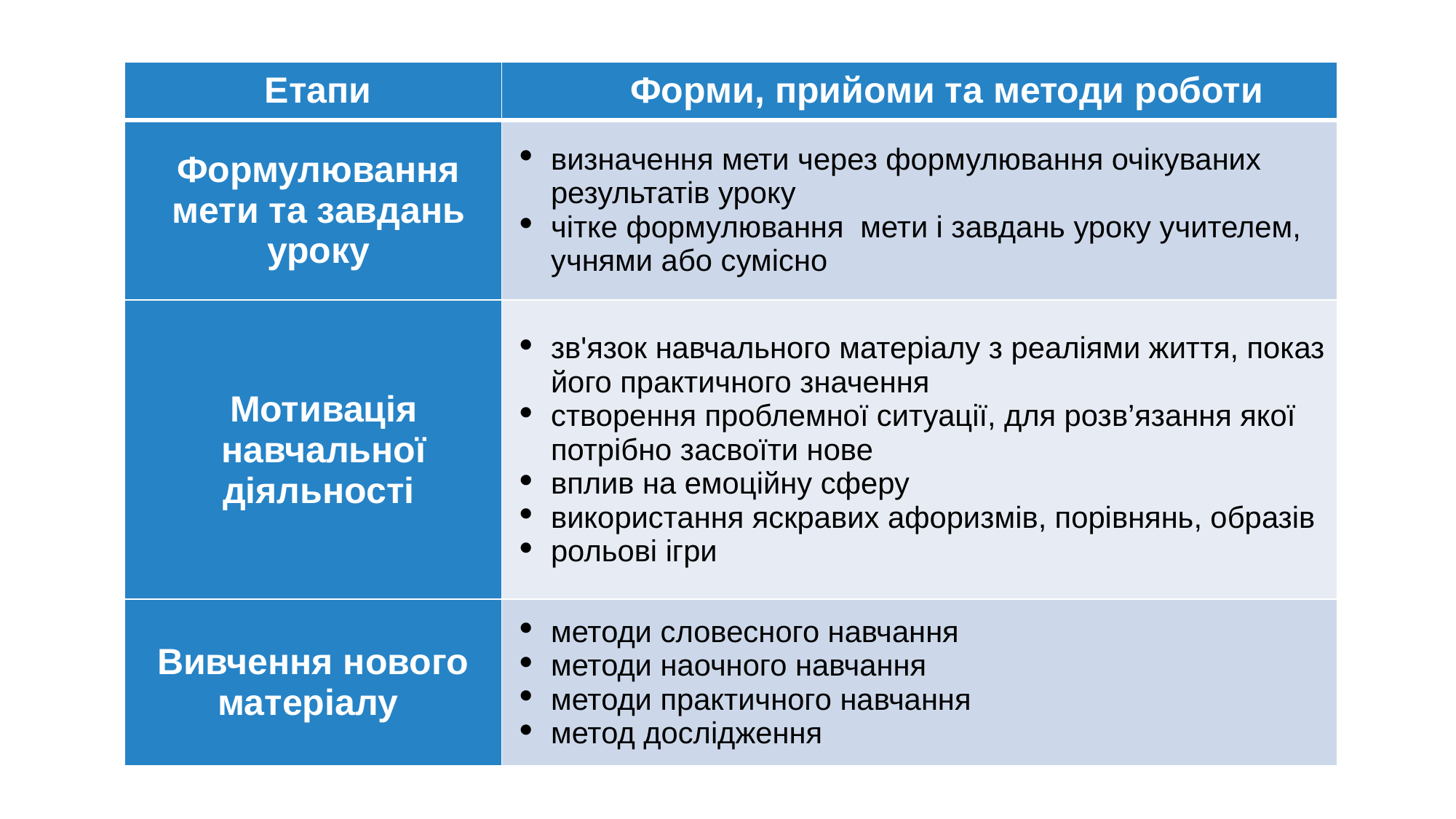

| Етапи | Форми, прийоми та методи роботи |
| --- | --- |
| Формулювання мети та завдань уроку | визначення мети через формулювання очікуваних результатів уроку чітке формулювання мети і завдань уроку учителем, учнями або сумісно |
| Мотивація навчальної діяльності | зв'язок навчального матеріалу з реаліями життя, показ його практичного значення створення проблемної ситуації, для розв’язання якої потрібно засвоїти нове вплив на емоційну сферу використання яскравих афоризмів, порівнянь, образів рольові ігри |
| Вивчення нового матеріалу | методи словесного навчання методи наочного навчання методи практичного навчання метод дослідження |